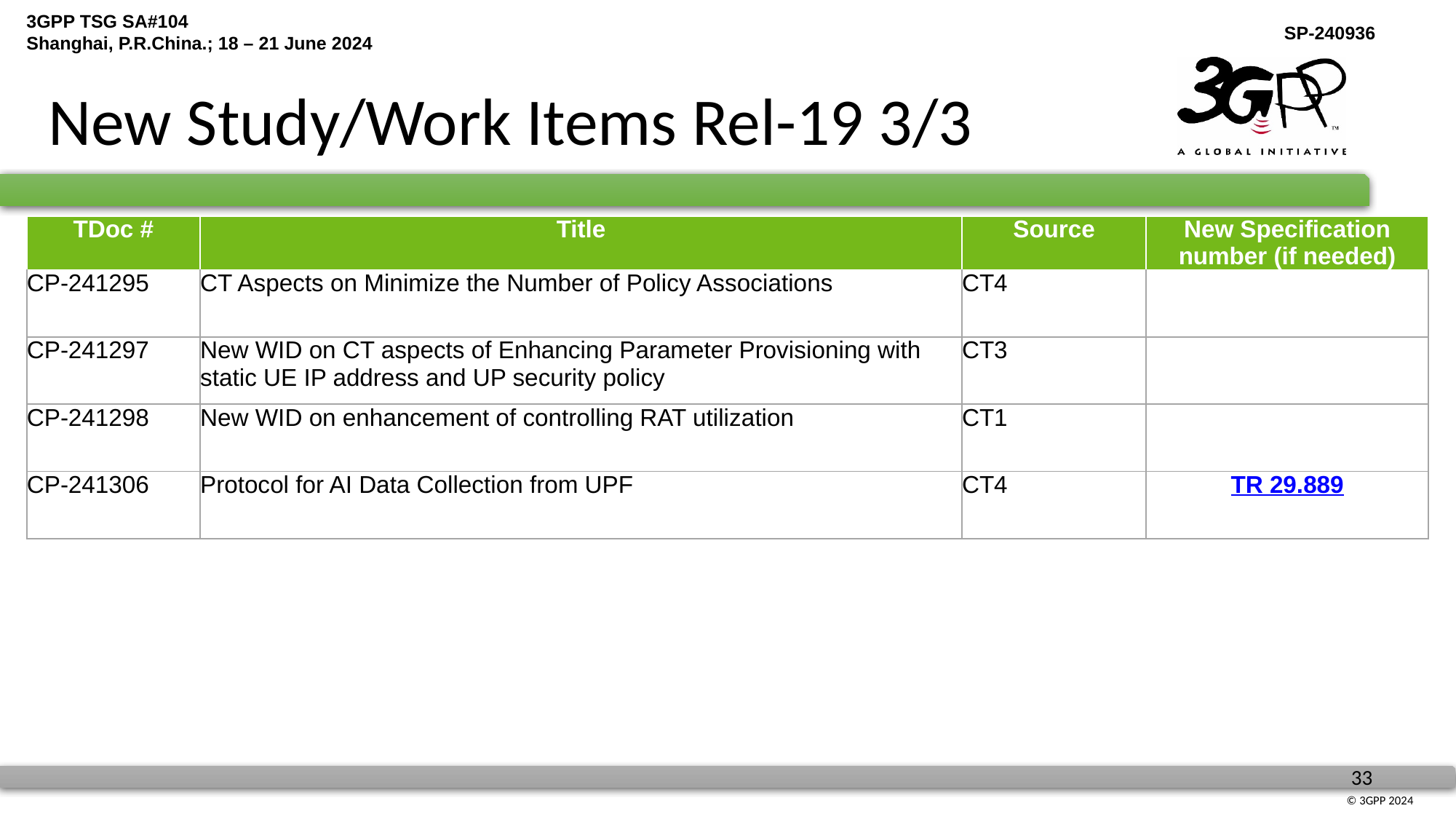

# New Study/Work Items Rel-19 3/3
| TDoc # | Title | Source | New Specification number (if needed) |
| --- | --- | --- | --- |
| CP-241295 | CT Aspects on Minimize the Number of Policy Associations | CT4 |  |
| CP-241297 | New WID on CT aspects of Enhancing Parameter Provisioning with static UE IP address and UP security policy | CT3 |  |
| CP-241298 | New WID on enhancement of controlling RAT utilization | CT1 |  |
| CP-241306 | Protocol for AI Data Collection from UPF | CT4 | TR 29.889 |